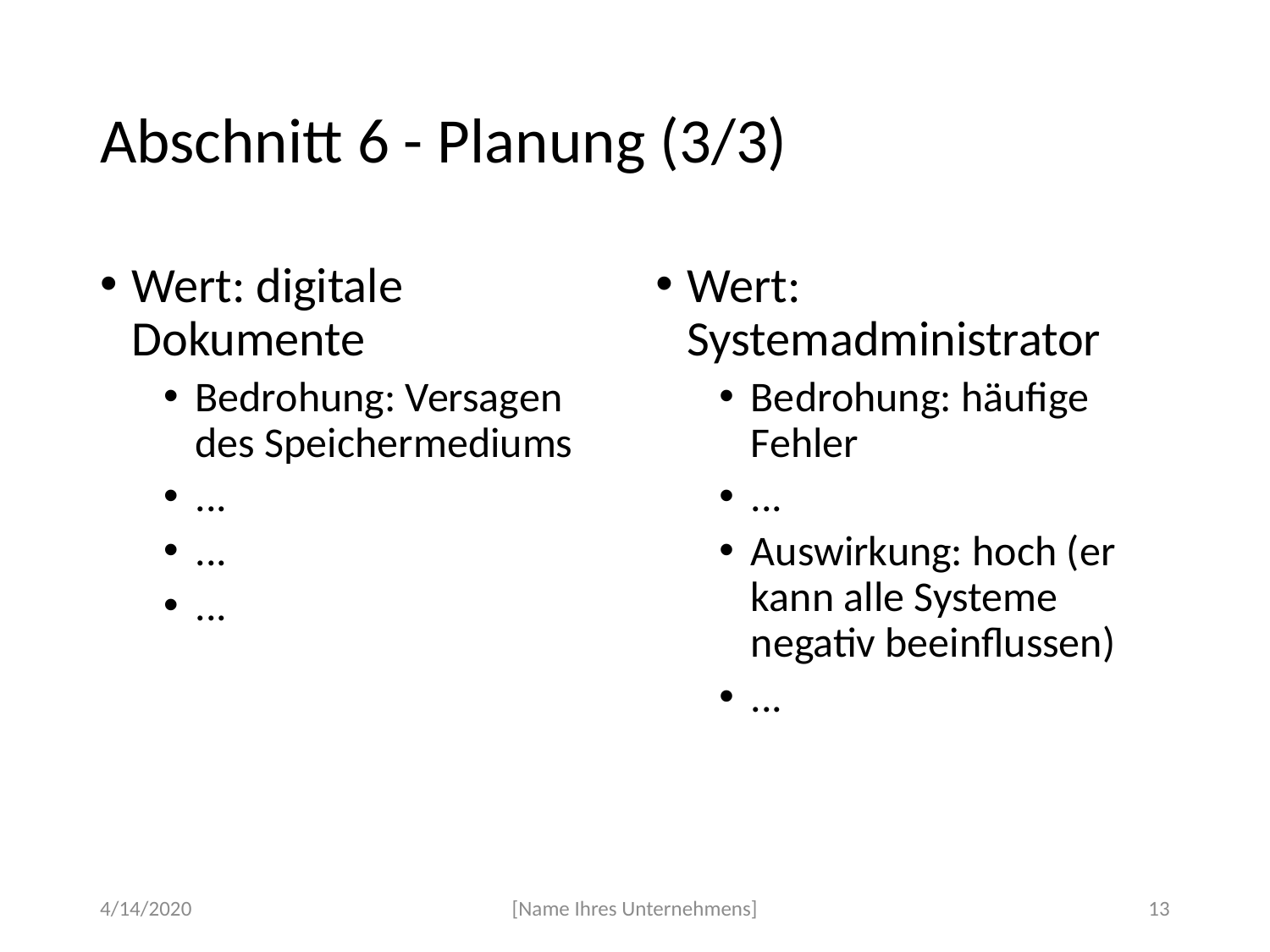

# Abschnitt 6 - Planung (3/3)
Wert: digitale Dokumente
Bedrohung: Versagen des Speichermediums
...
...
...
Wert: Systemadministrator
Bedrohung: häufige Fehler
...
Auswirkung: hoch (er kann alle Systeme negativ beeinflussen)
...
4/14/2020
[Name Ihres Unternehmens]
13